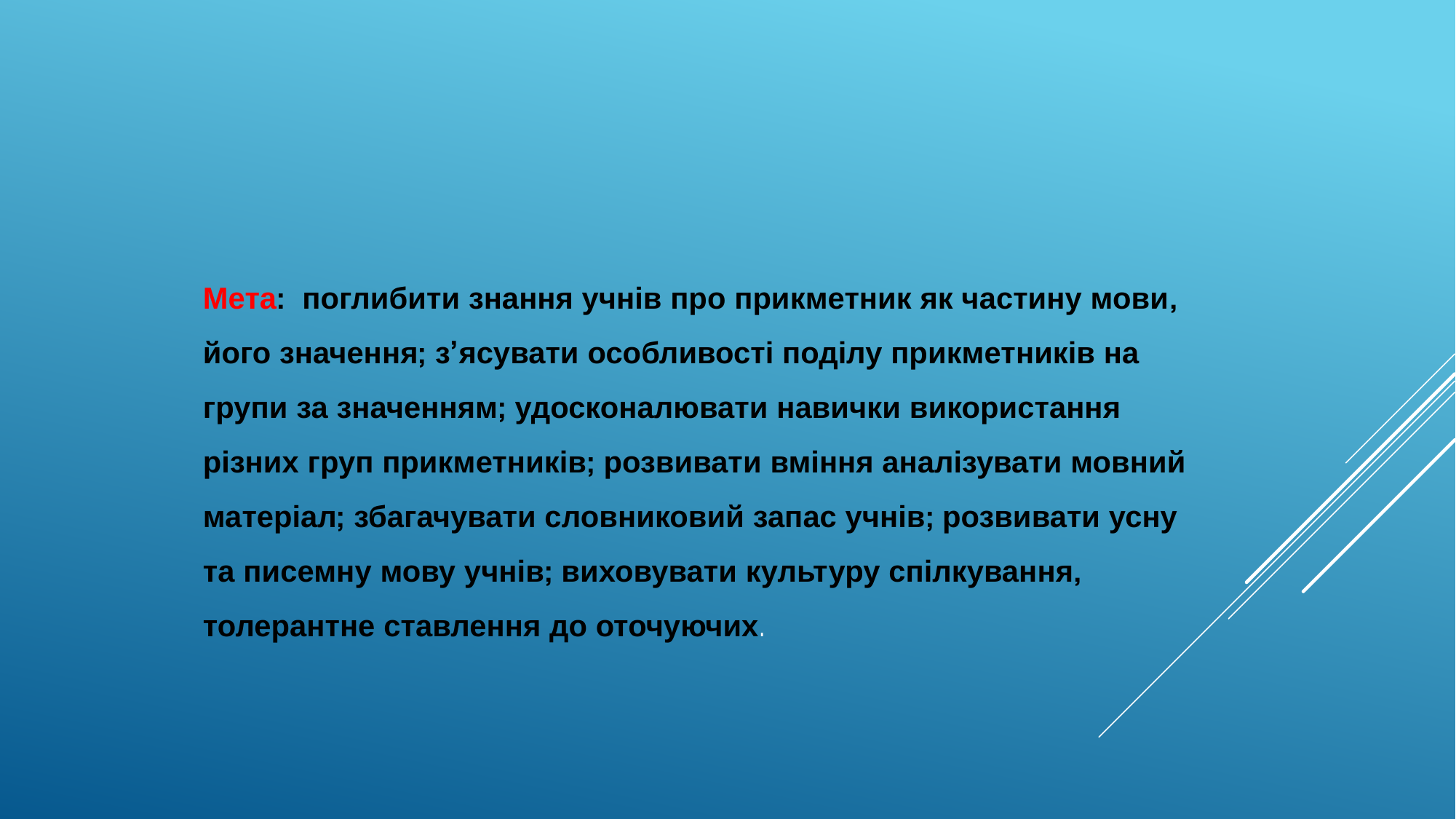

Мета:  поглибити знання учнів про прикметник як частину мови, його значення; з’ясувати особливості поділу прикметників на групи за значенням; удосконалювати навички використання різних груп прикметників; розвивати вміння аналізувати мовний матеріал; збагачувати словниковий запас учнів; розвивати усну та писемну мову учнів; виховувати культуру спілкування, толерантне ставлення до оточуючих.